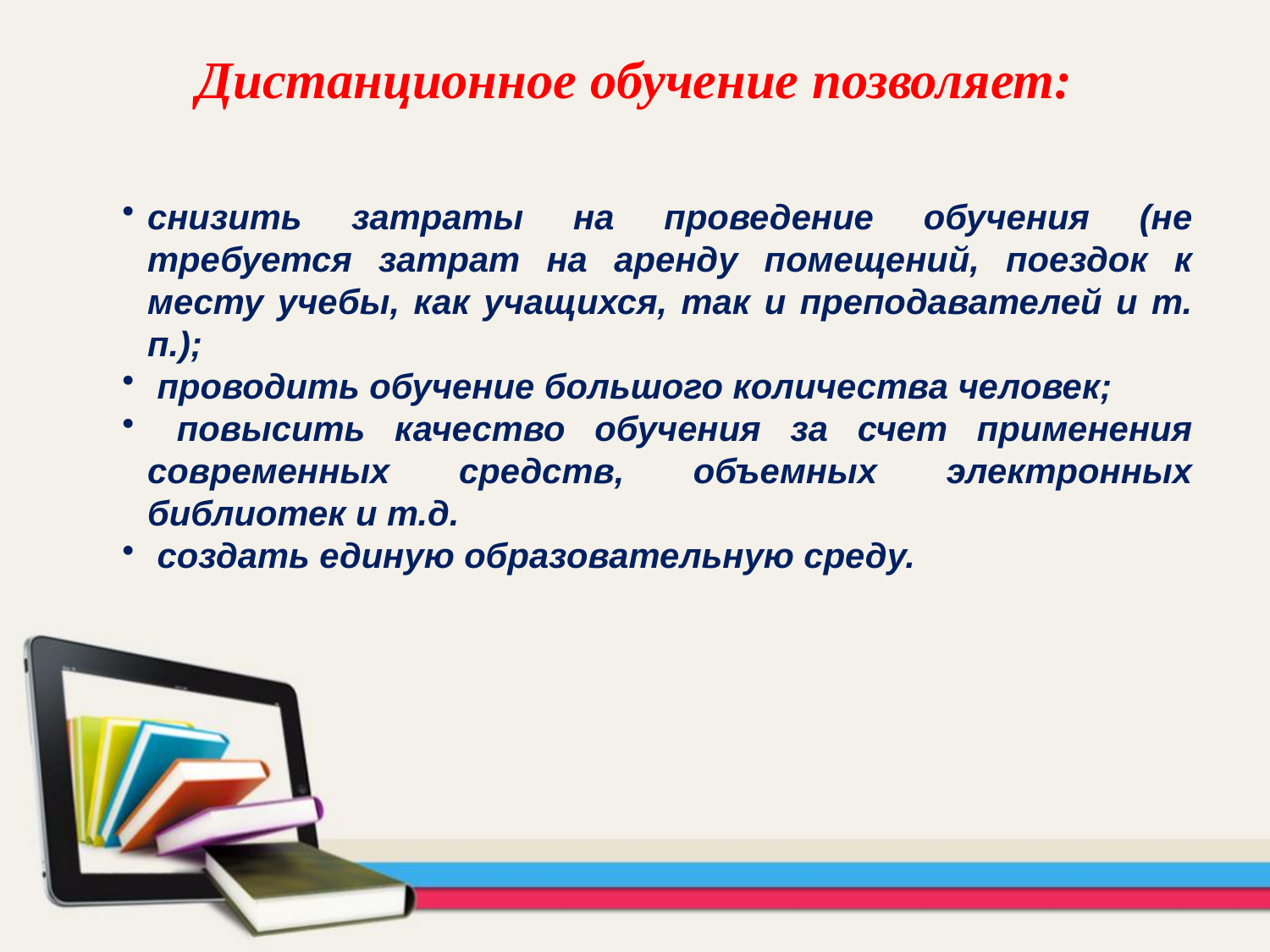

# Дистанционное обучение позволяет:
снизить затраты на проведение обучения (не требуется затрат на аренду помещений, поездок к месту учебы, как учащихся, так и преподавателей и т. п.);
 проводить обучение большого количества человек;
 повысить качество обучения за счет применения современных средств, объемных электронных библиотек и т.д.
 создать единую образовательную среду.